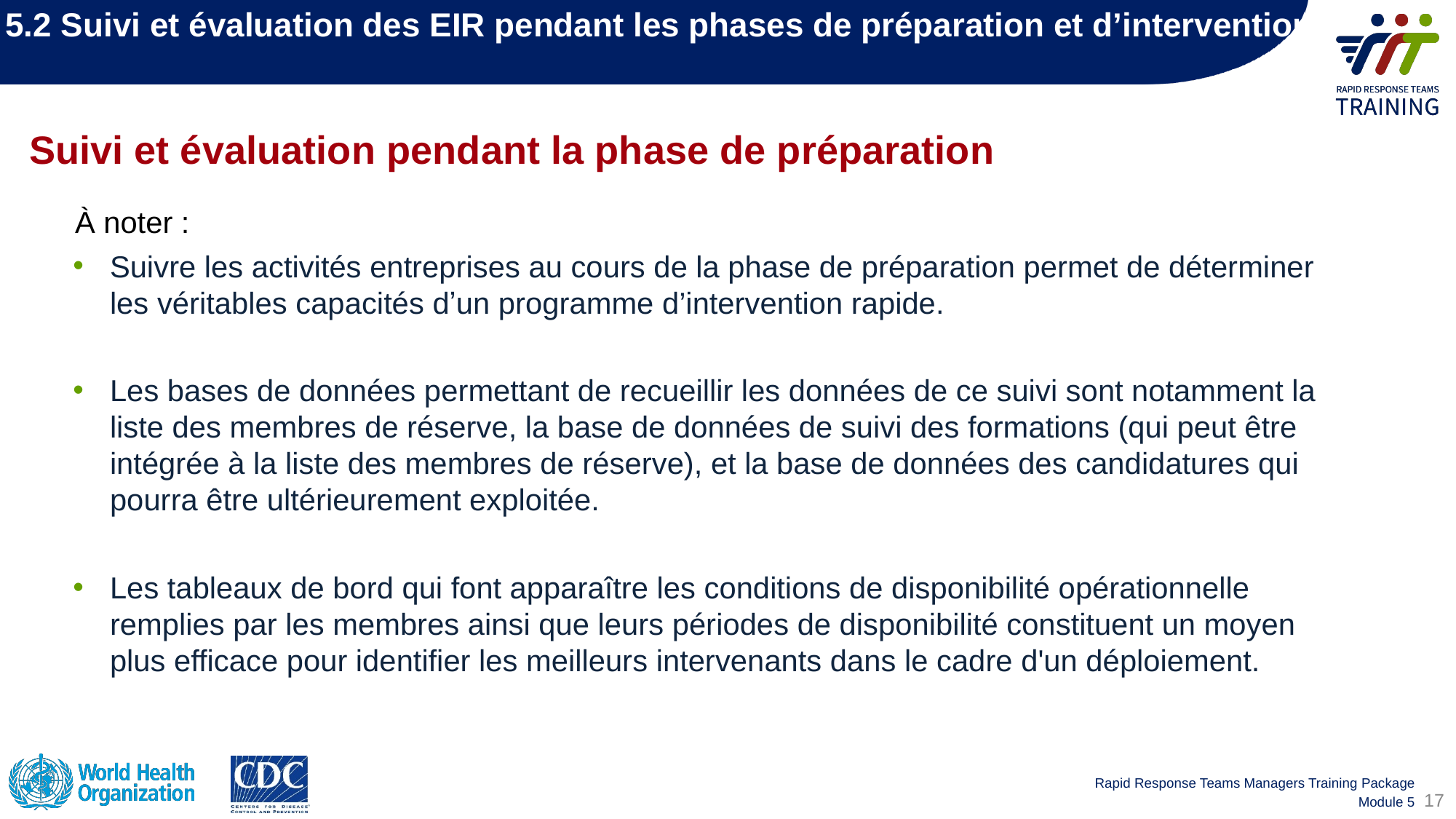

5.2 Suivi et évaluation des EIR pendant les phases de préparation et d’intervention
Suivi et évaluation pendant la phase de préparation
À noter :
Suivre les activités entreprises au cours de la phase de préparation permet de déterminer les véritables capacités dʼun programme d’intervention rapide.

Les bases de données permettant de recueillir les données de ce suivi sont notamment la liste des membres de réserve, la base de données de suivi des formations (qui peut être intégrée à la liste des membres de réserve), et la base de données des candidatures qui pourra être ultérieurement exploitée.

Les tableaux de bord qui font apparaître les conditions de disponibilité opérationnelle remplies par les membres ainsi que leurs périodes de disponibilité constituent un moyen plus efficace pour identifier les meilleurs intervenants dans le cadre d'un déploiement.
17